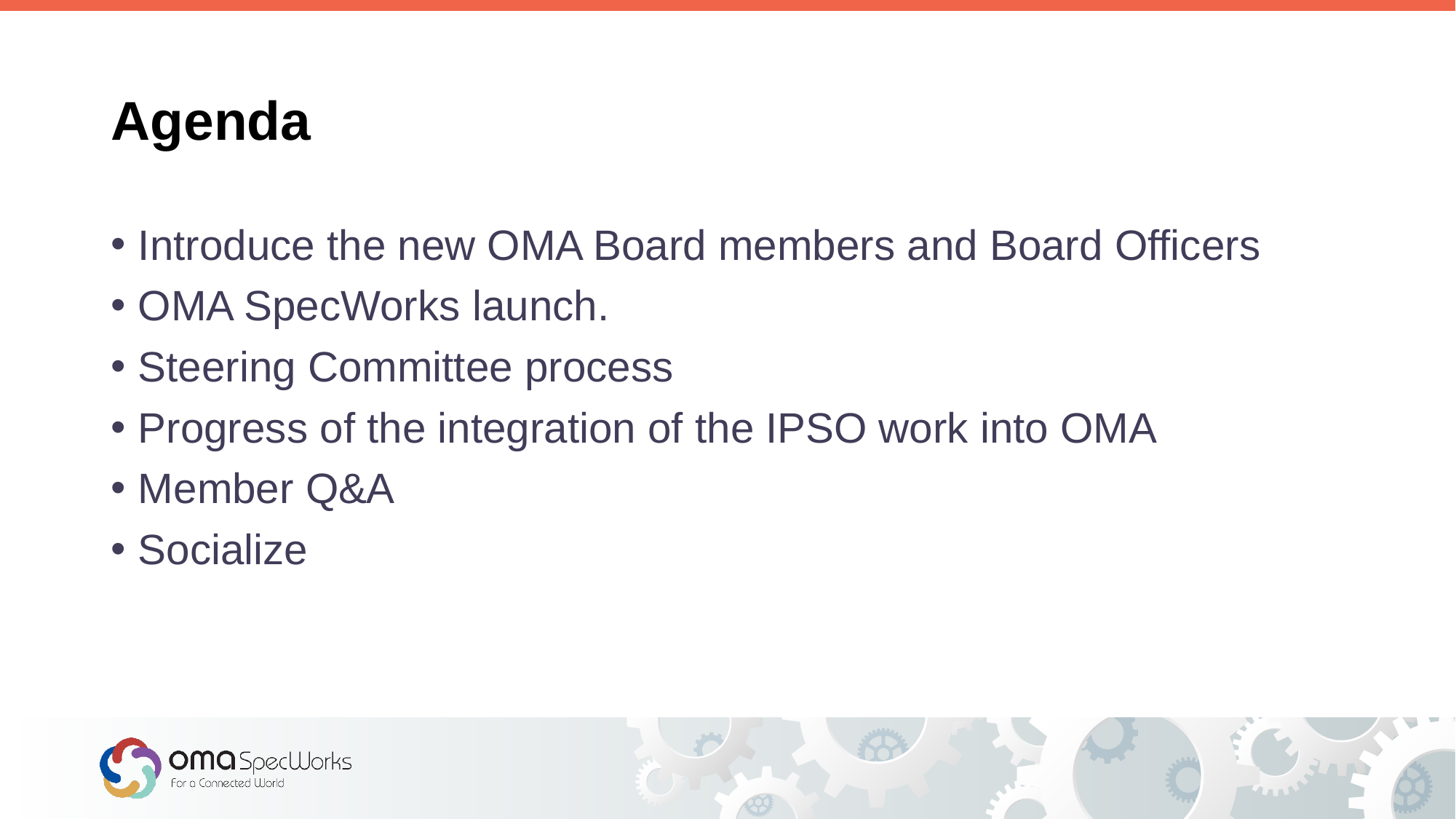

# Agenda
Introduce the new OMA Board members and Board Officers
OMA SpecWorks launch.
Steering Committee process
Progress of the integration of the IPSO work into OMA
Member Q&A
Socialize